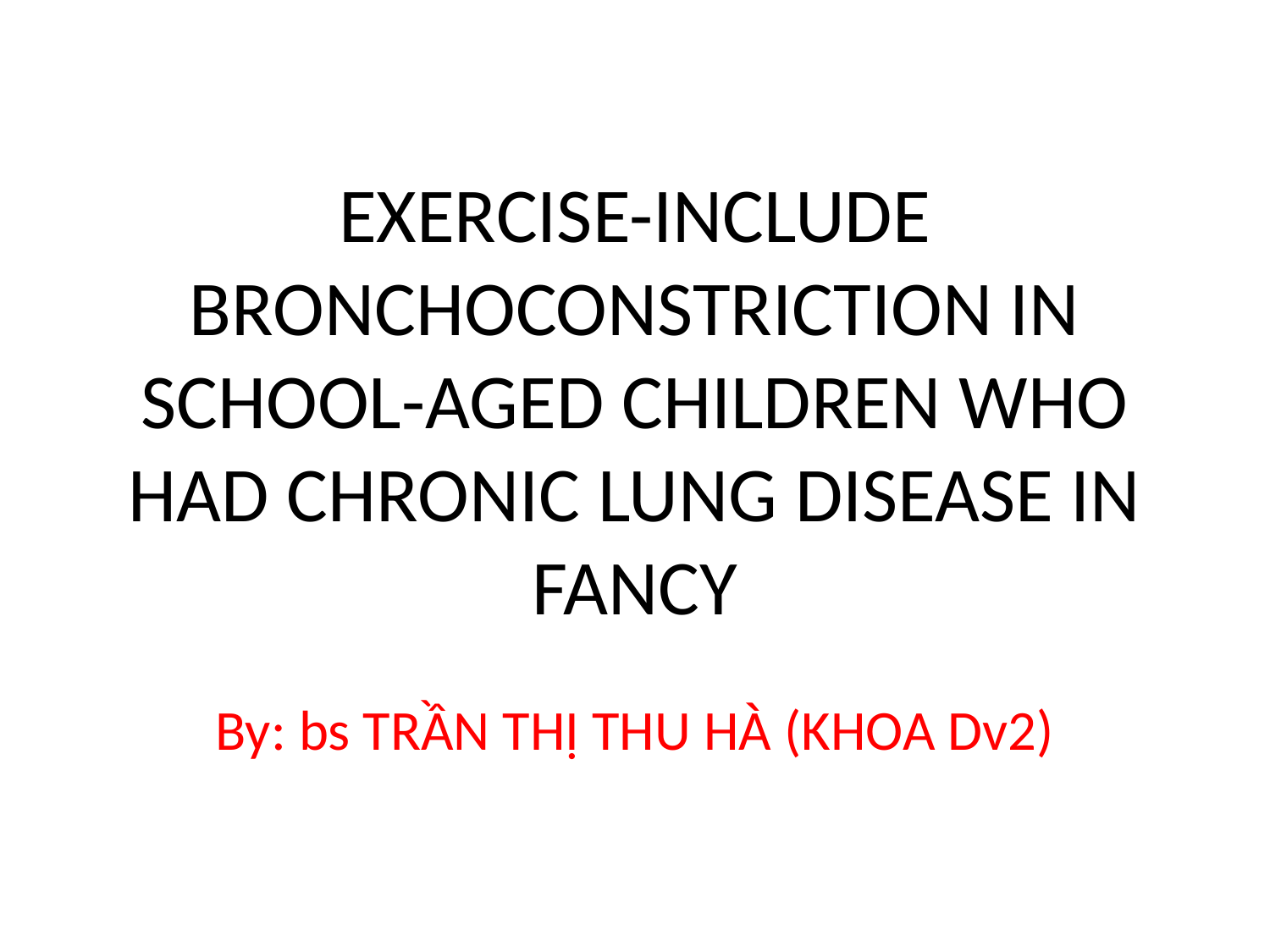

# EXERCISE-INCLUDE BRONCHOCONSTRICTION IN SCHOOL-AGED CHILDREN WHO HAD CHRONIC LUNG DISEASE IN FANCY
By: bs TRẦN THỊ THU HÀ (KHOA Dv2)